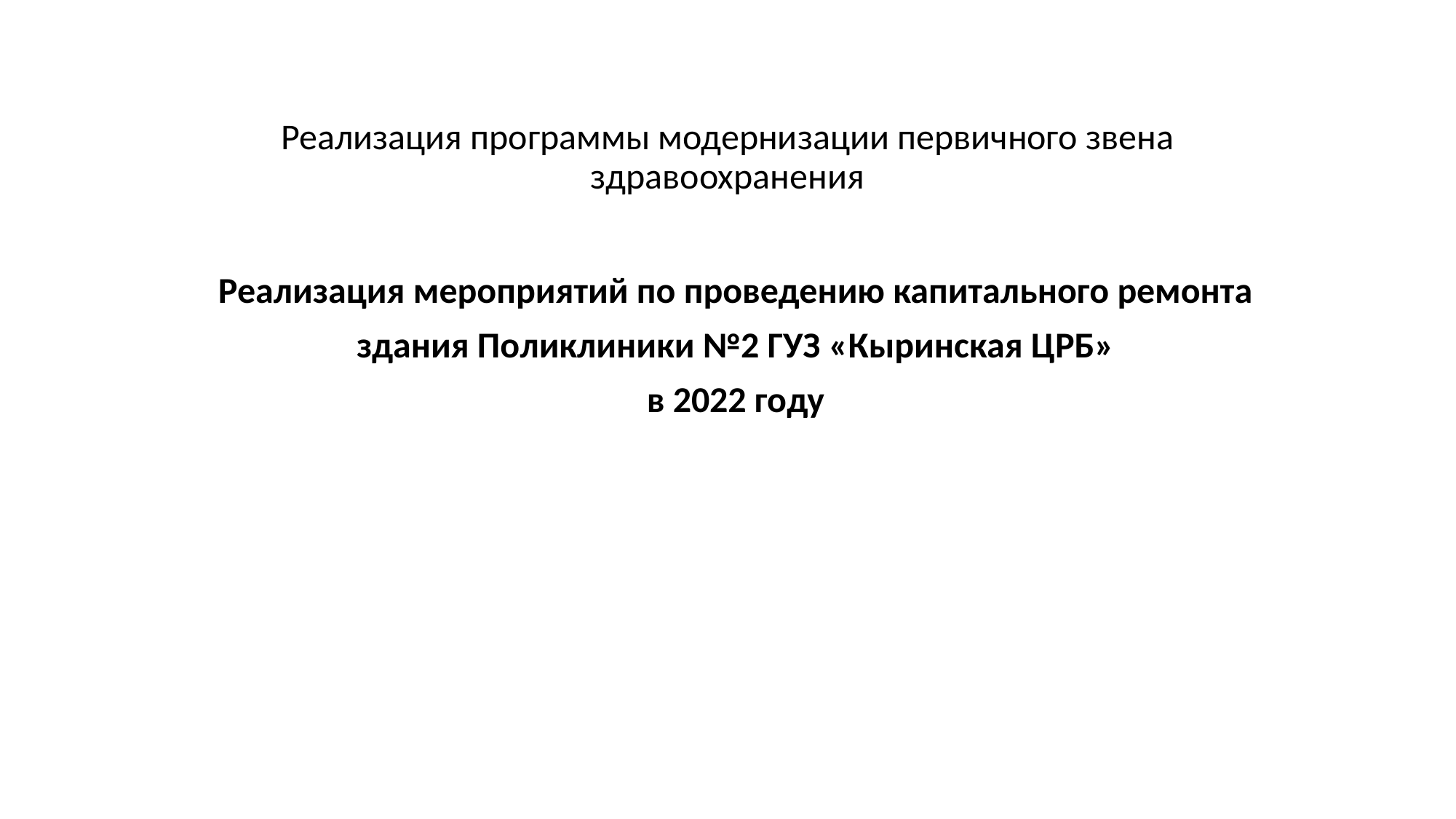

# Реализация программы модернизации первичного звена здравоохранения
Реализация мероприятий по проведению капитального ремонта
здания Поликлиники №2 ГУЗ «Кыринская ЦРБ»
в 2022 году